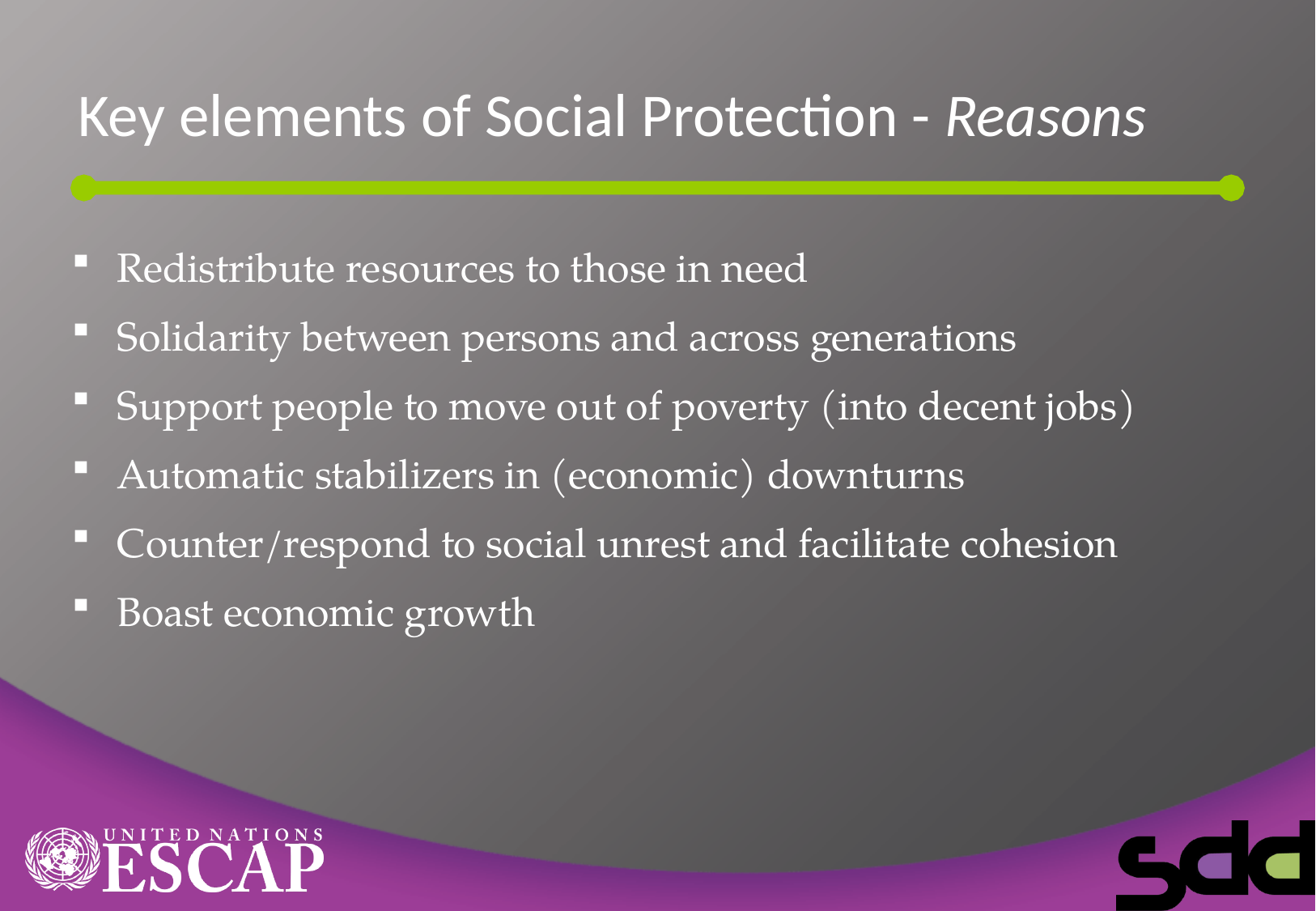

# Key elements of Social Protection - Reasons
Redistribute resources to those in need
Solidarity between persons and across generations
Support people to move out of poverty (into decent jobs)
Automatic stabilizers in (economic) downturns
Counter/respond to social unrest and facilitate cohesion
Boast economic growth